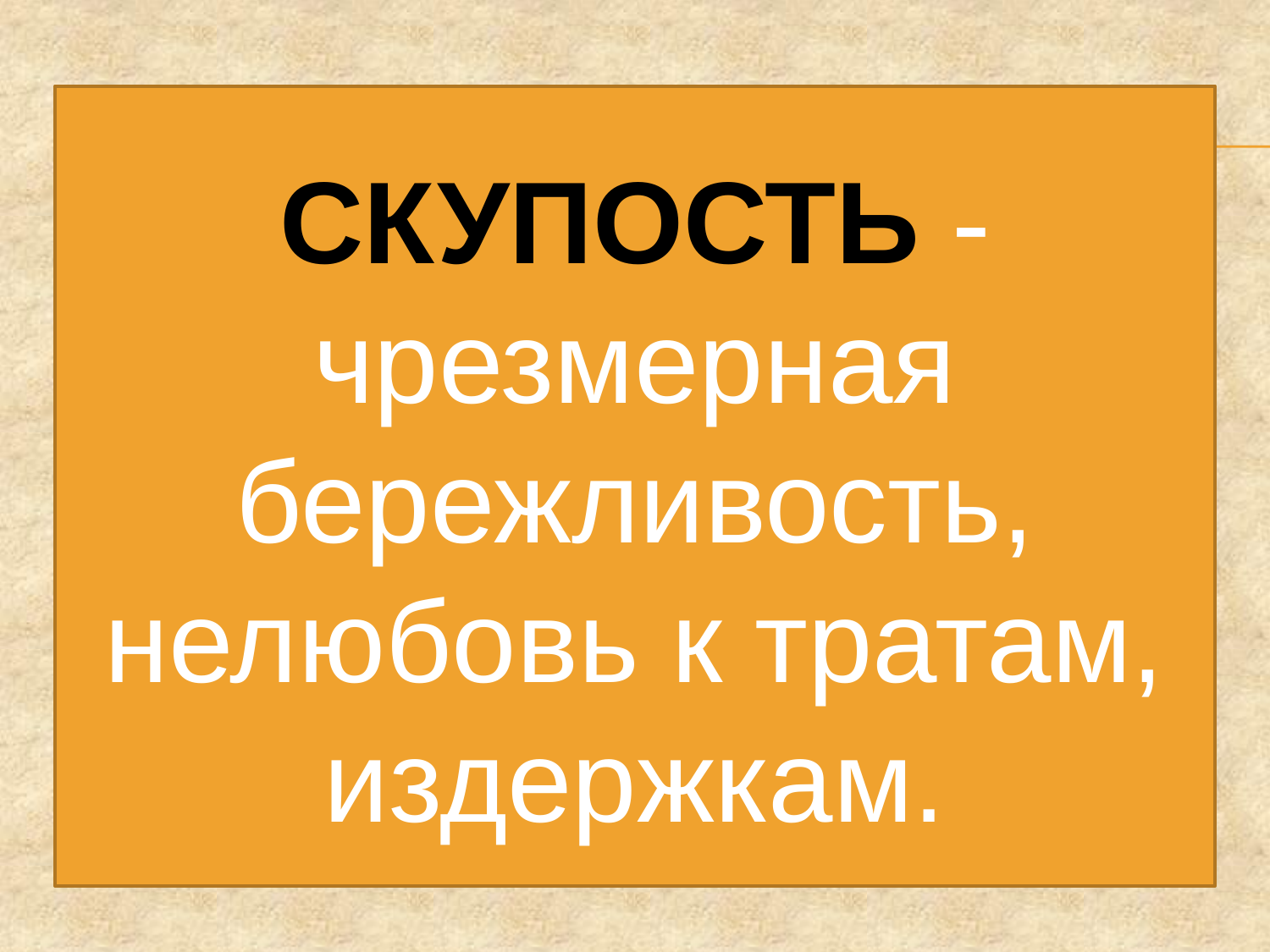

СКУПОСТЬ - чрезмерная бережливость, нелюбовь к тратам, издержкам.